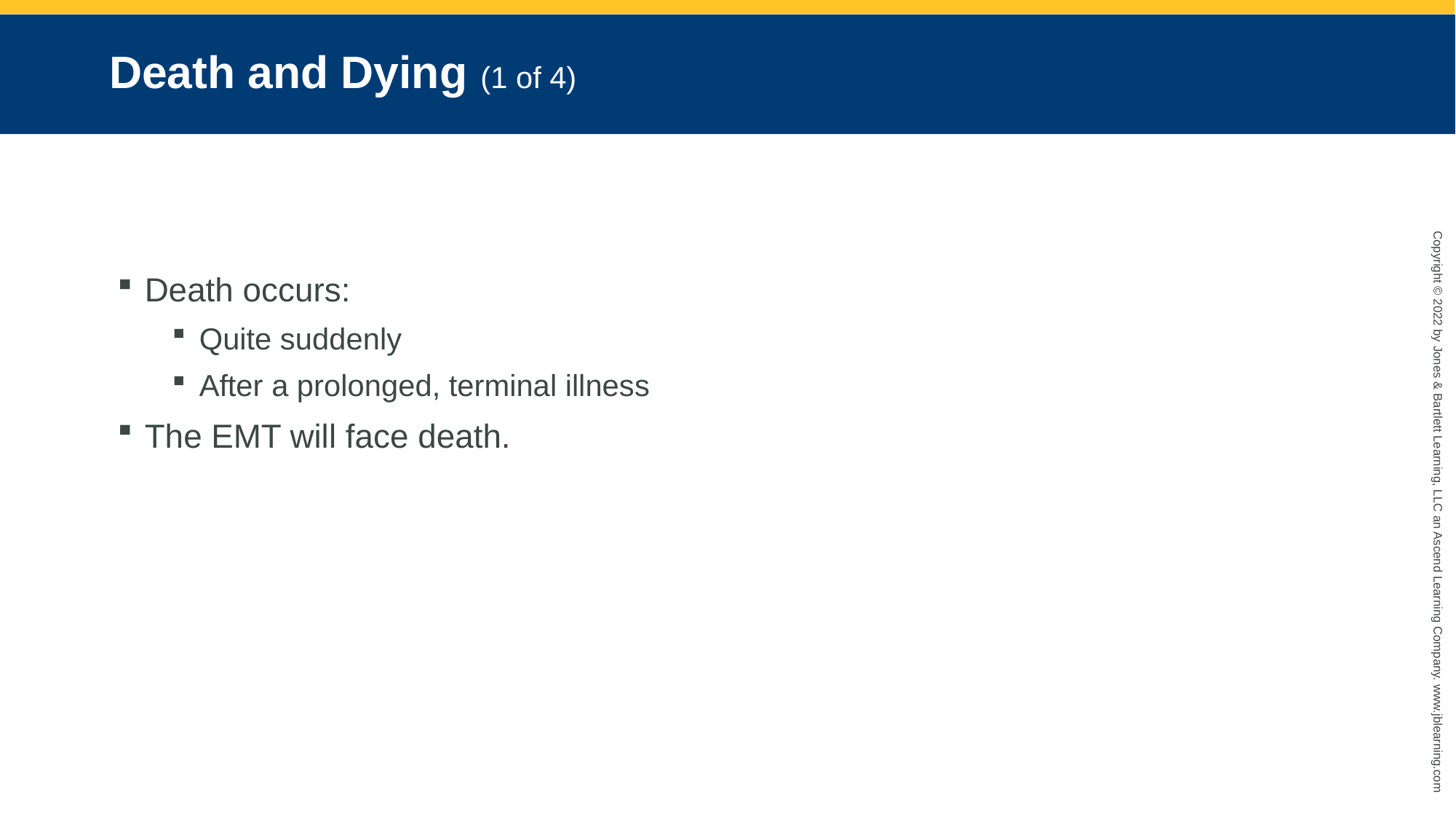

# Death and Dying (1 of 4)
Death occurs:
Quite suddenly
After a prolonged, terminal illness
The EMT will face death.